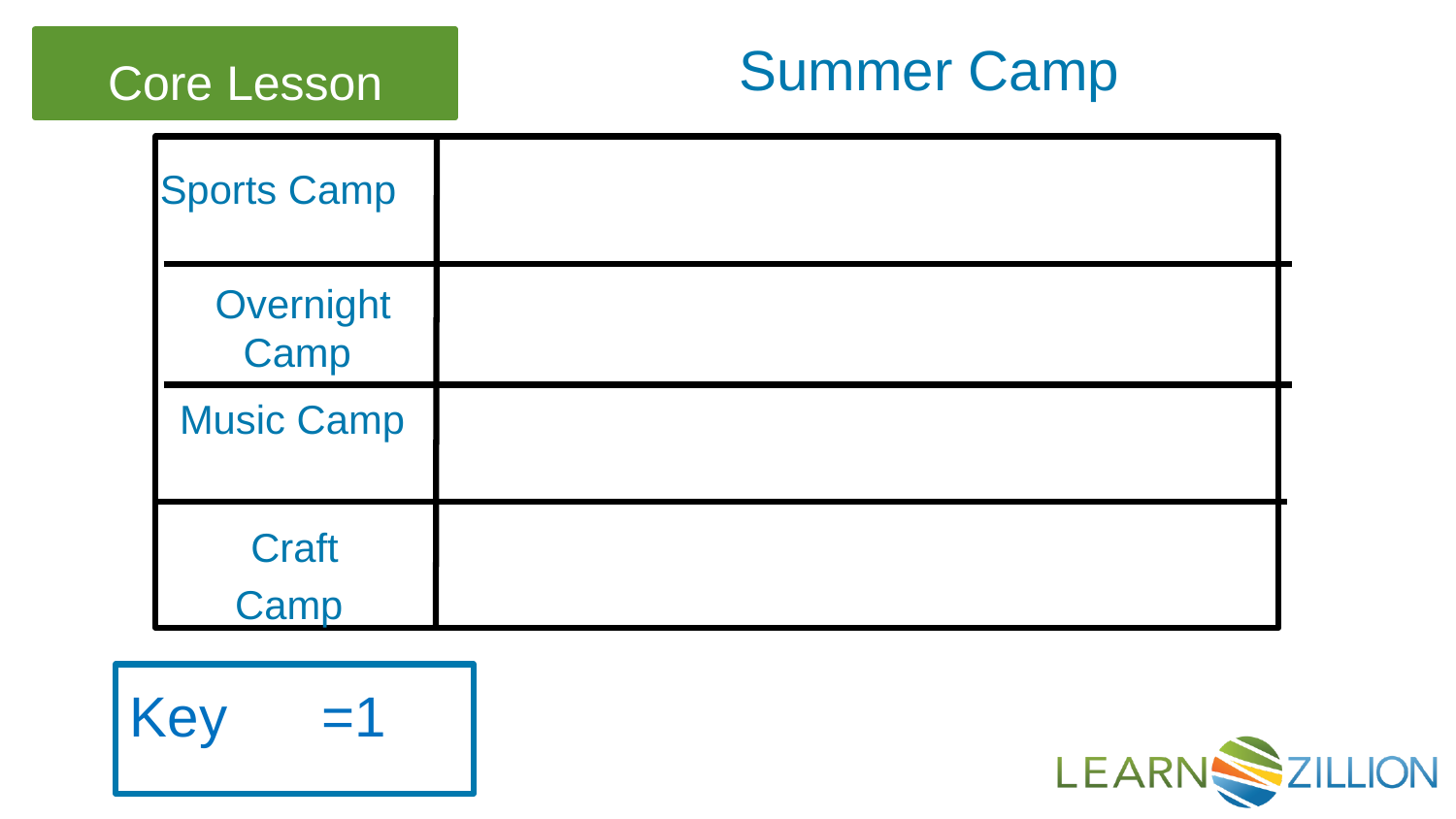

Summer Camp

Sports Camp
Overnight Camp
Music Camp
Craft
Camp

Key      =1